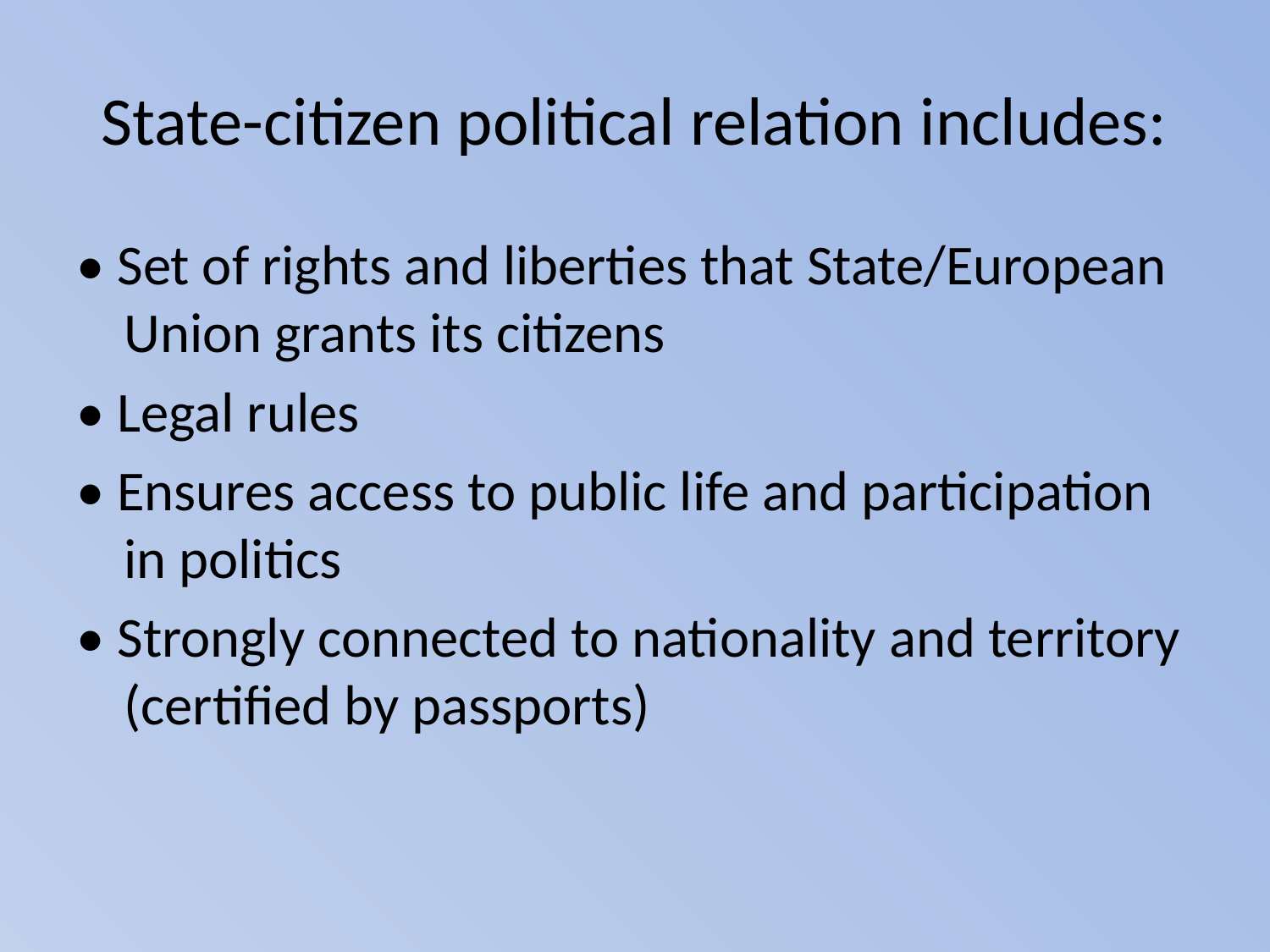

# State-citizen political relation includes:
• Set of rights and liberties that State/European Union grants its citizens
• Legal rules
• Ensures access to public life and participation in politics
• Strongly connected to nationality and territory (certified by passports)